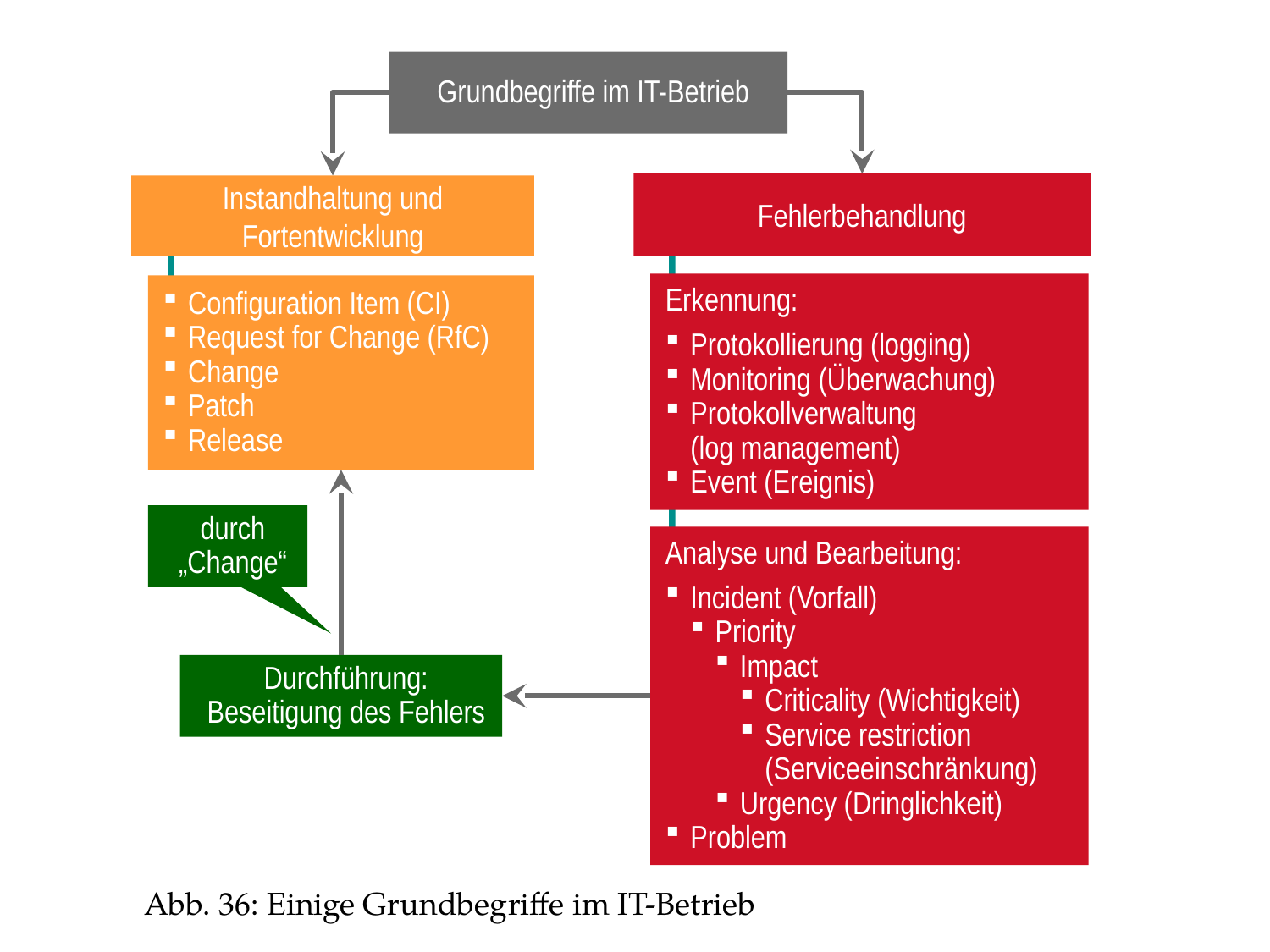

Grundbegriffe im IT-Betrieb
Fehlerbehandlung
Instandhaltung und Fortentwicklung

Erkennung:
Protokollierung (logging)
Monitoring (Überwachung)
Protokollverwaltung
(log management)
Event (Ereignis)
Configuration Item (CI)
Request for Change (RfC)
Change
Patch
Release
durch „Change“
Analyse und Bearbeitung:
Incident (Vorfall)
Priority
Impact
Criticality (Wichtigkeit)
Service restriction (Serviceeinschränkung)
Urgency (Dringlichkeit)
Problem
Durchführung: Beseitigung des Fehlers
Abb. 36: Einige Grundbegriffe im IT-Betrieb